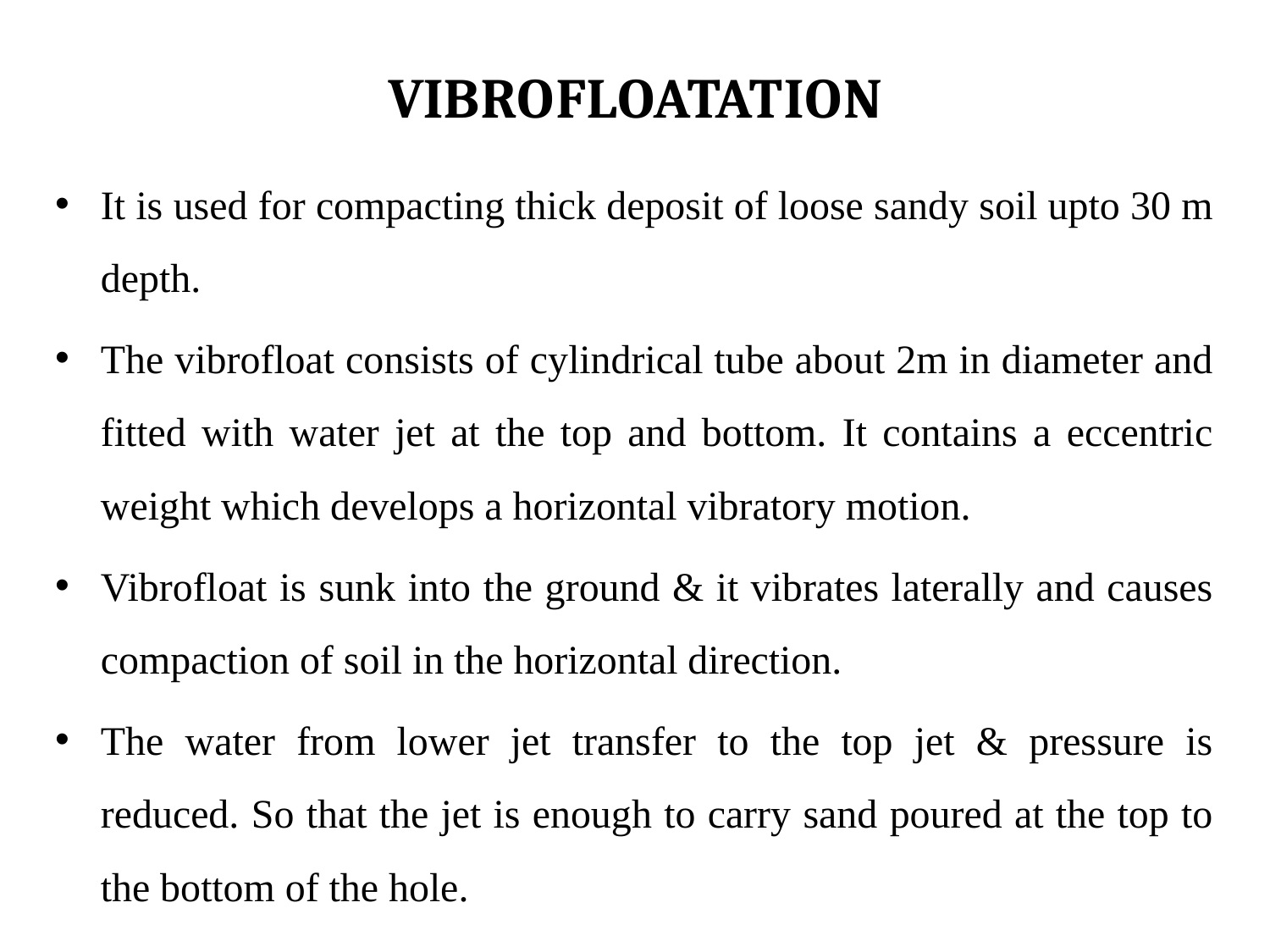

# VIBROFLOATATION
It is used for compacting thick deposit of loose sandy soil upto 30 m depth.
The vibrofloat consists of cylindrical tube about 2m in diameter and fitted with water jet at the top and bottom. It contains a eccentric weight which develops a horizontal vibratory motion.
Vibrofloat is sunk into the ground & it vibrates laterally and causes compaction of soil in the horizontal direction.
The water from lower jet transfer to the top jet & pressure is reduced. So that the jet is enough to carry sand poured at the top to the bottom of the hole.